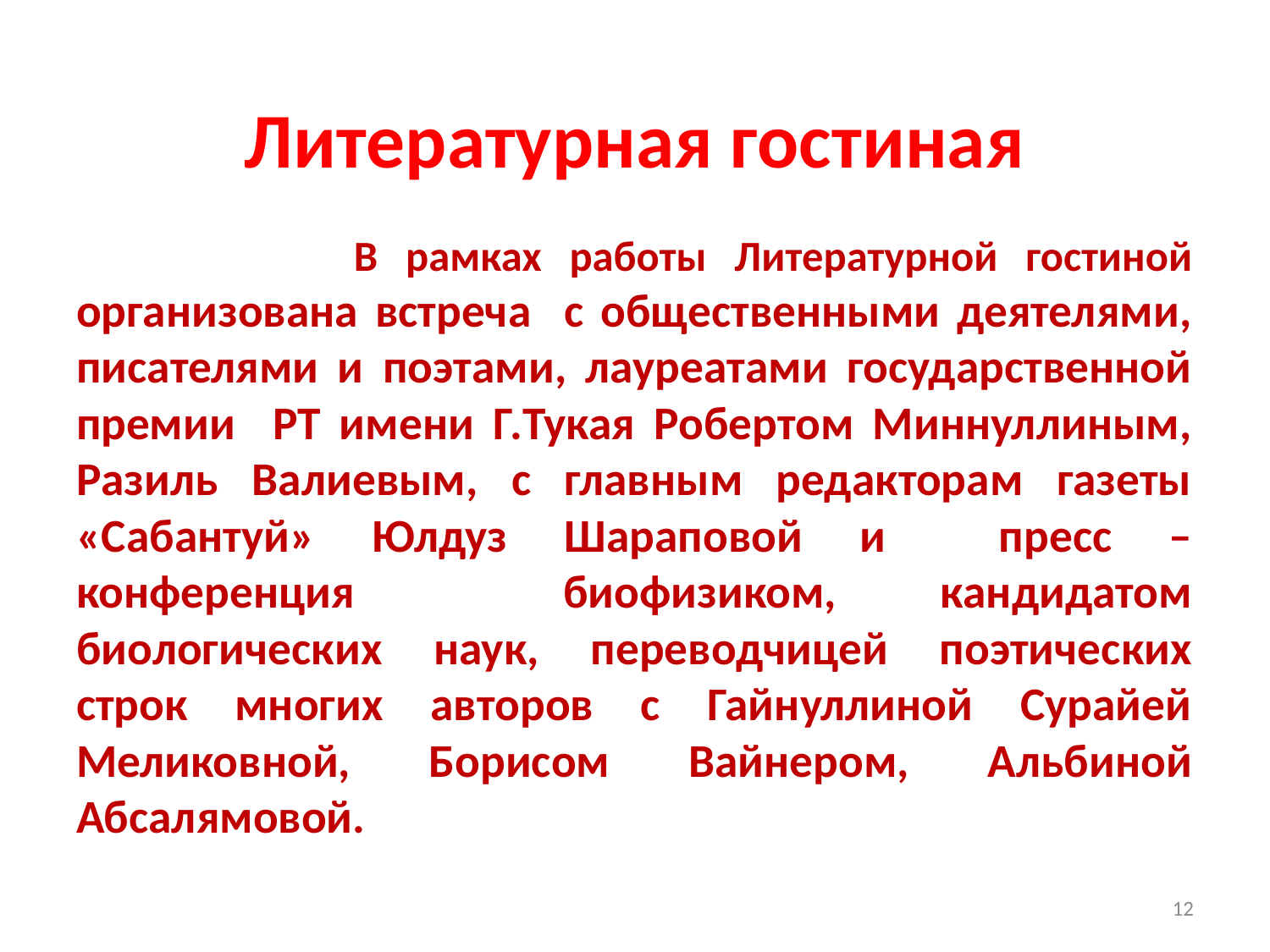

# Литературная гостиная
          В рамках работы Литературной гостиной организована встреча  с общественными деятелями, писателями и поэтами, лауреатами государственной премии  РТ имени Г.Тукая Робертом Миннуллиным, Разиль Валиевым, с главным редакторам газеты «Сабантуй» Юлдуз Шараповой и  пресс – конференция  биофизиком, кандидатом биологических наук, переводчицей поэтических строк многих авторов с Гайнуллиной Сурайей Меликовной, Борисом Вайнером, Альбиной Абсалямовой.
12